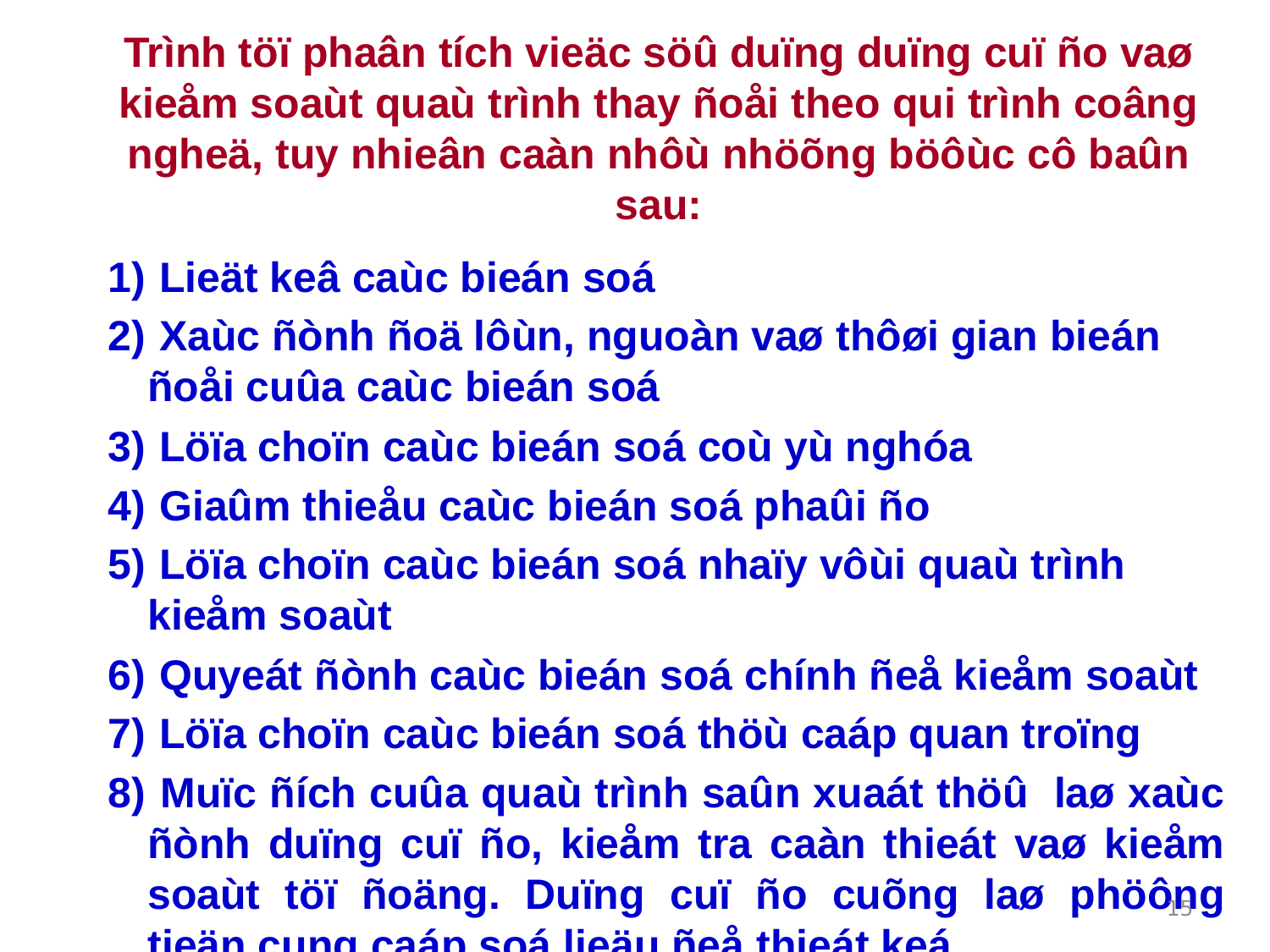

# Trình töï phaân tích vieäc söû duïng duïng cuï ño vaø kieåm soaùt quaù trình thay ñoåi theo qui trình coâng ngheä, tuy nhieân caàn nhôù nhöõng böôùc cô baûn sau:
 Lieät keâ caùc bieán soá
 Xaùc ñònh ñoä lôùn, nguoàn vaø thôøi gian bieán ñoåi cuûa caùc bieán soá
 Löïa choïn caùc bieán soá coù yù nghóa
 Giaûm thieåu caùc bieán soá phaûi ño
 Löïa choïn caùc bieán soá nhaïy vôùi quaù trình kieåm soaùt
 Quyeát ñònh caùc bieán soá chính ñeå kieåm soaùt
 Löïa choïn caùc bieán soá thöù caáp quan troïng
 Muïc ñích cuûa quaù trình saûn xuaát thöû  laø xaùc ñònh duïng cuï ño, kieåm tra caàn thieát vaø kieåm soaùt töï ñoäng. Duïng cuï ño cuõng laø phöông tieän cung caáp soá lieäu ñeå thieát keá.
15